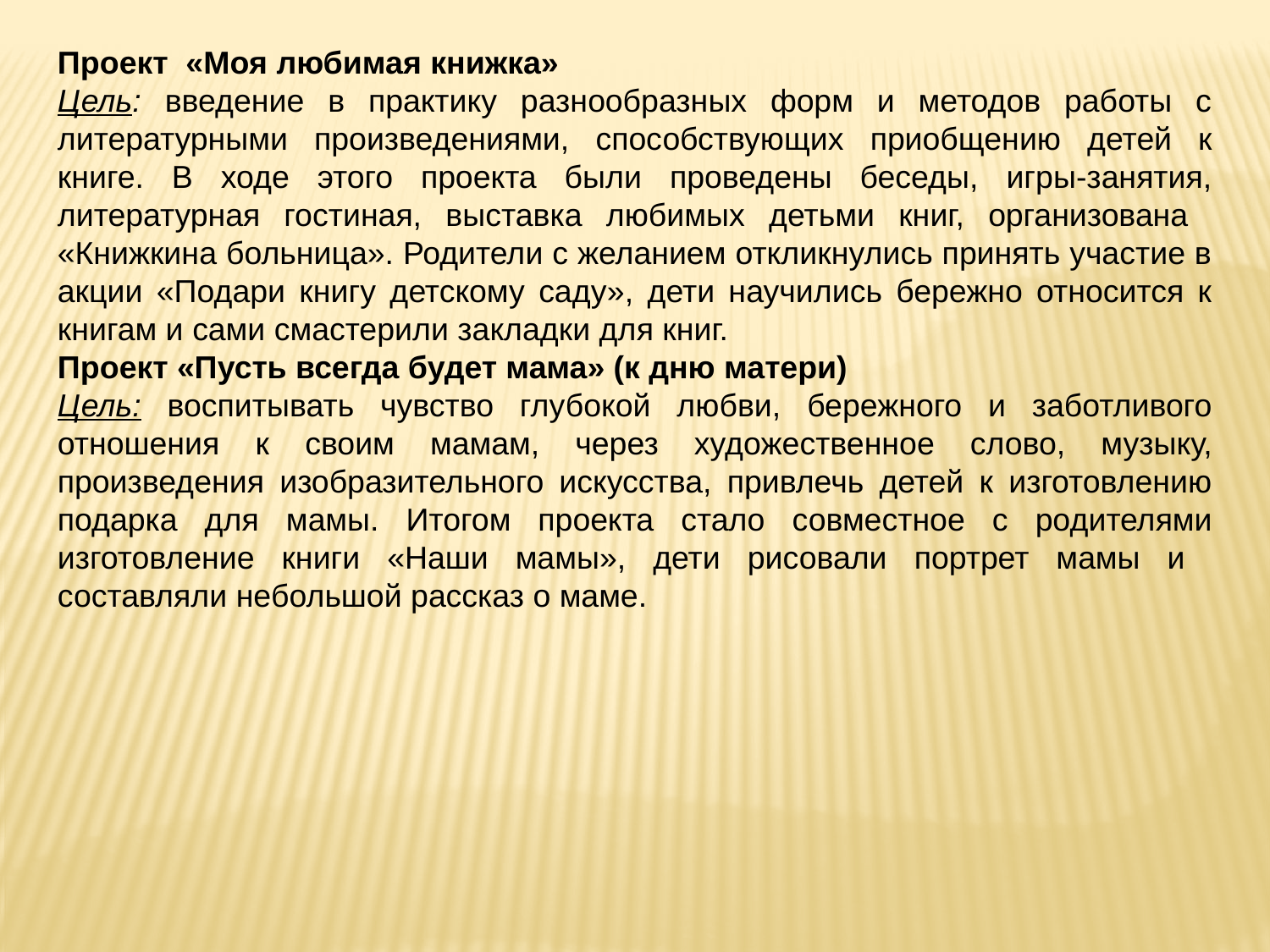

Проект  «Моя любимая книжка»
Цель: введение в практику разнообразных форм и методов работы с литературными произведениями, способствующих приобщению детей к книге. В ходе этого проекта были проведены беседы, игры-занятия, литературная гостиная, выставка любимых детьми книг, организована  «Книжкина больница». Родители с желанием откликнулись принять участие в акции «Подари книгу детскому саду», дети научились бережно относится к книгам и сами смастерили закладки для книг.
Проект «Пусть всегда будет мама» (к дню матери)
Цель: воспитывать чувство глубокой любви, бережного и заботливого отношения к своим мамам, через художественное слово, музыку, произведения изобразительного искусства, привлечь детей к изготовлению подарка для мамы. Итогом проекта стало совместное с родителями изготовление книги «Наши мамы», дети рисовали портрет мамы и  составляли небольшой рассказ о маме.